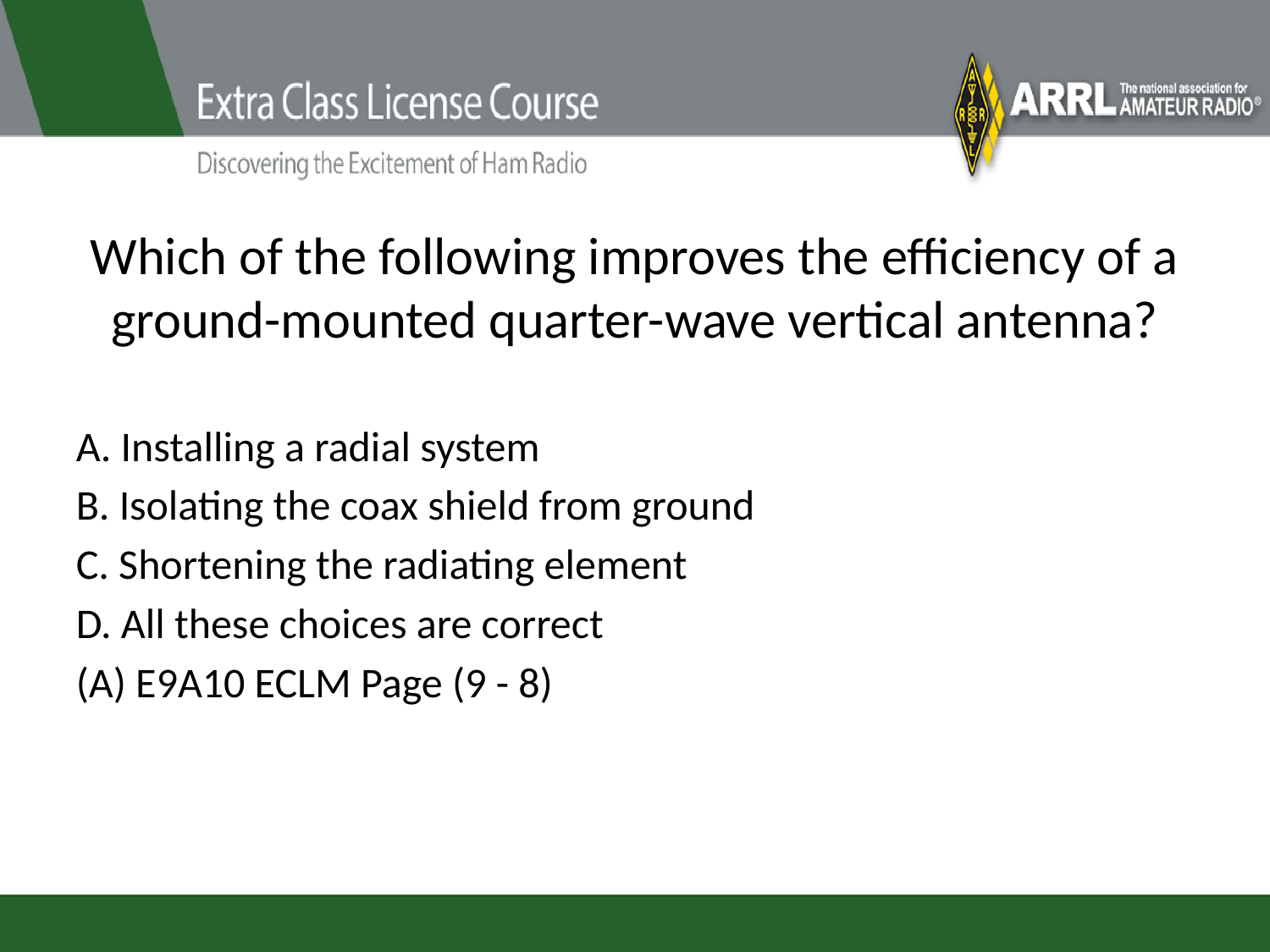

# Which of the following improves the efficiency of a ground-mounted quarter-wave vertical antenna?
A. Installing a radial system
B. Isolating the coax shield from ground
C. Shortening the radiating element
D. All these choices are correct
(A) E9A10 ECLM Page (9 - 8)